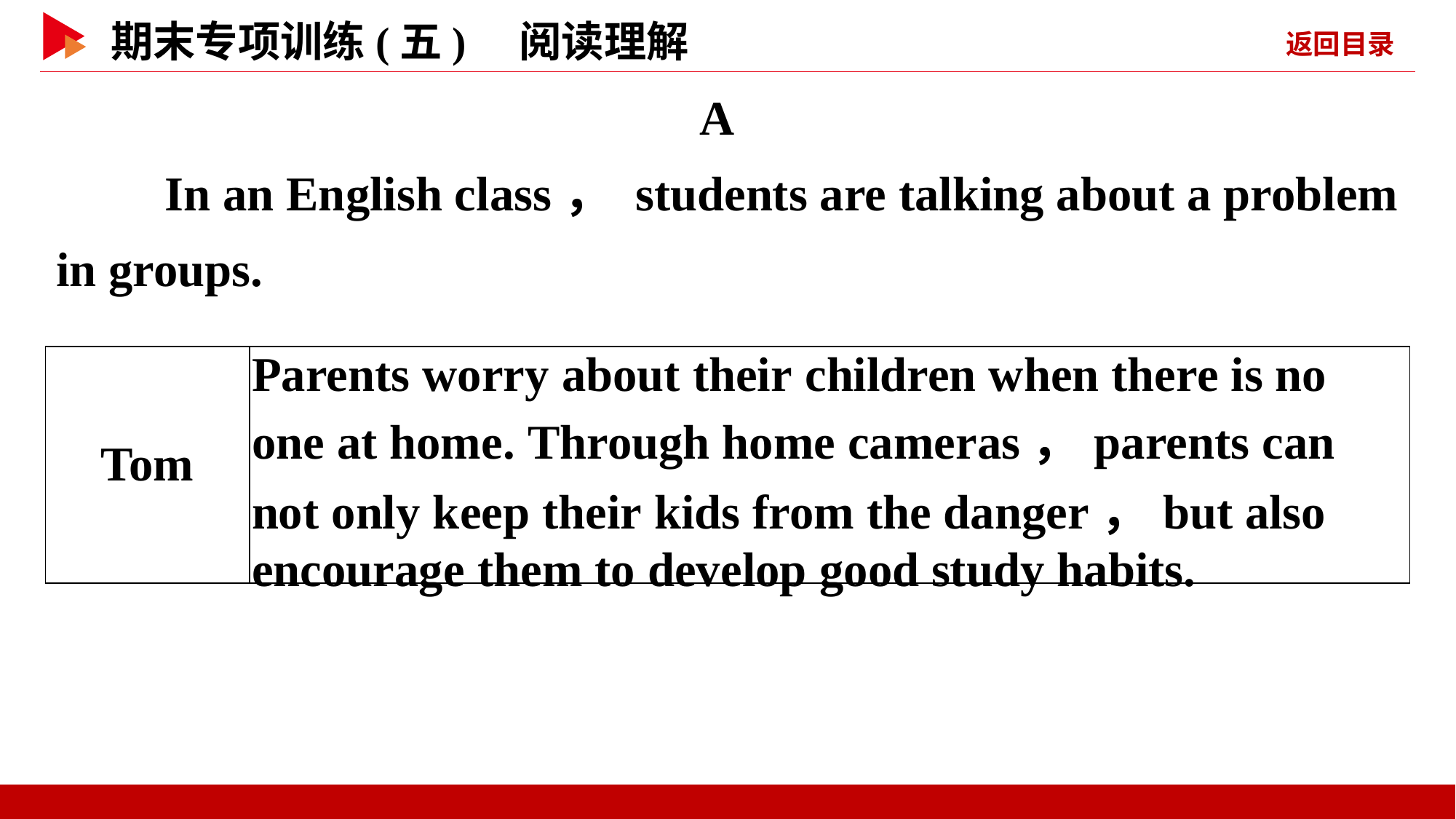

A
　　In an English class， students are talking about a problem in groups.
| Tom | Parents worry about their children when there is no one at home. Through home cameras，parents can not only keep their kids from the danger，but also encourage them to develop good study habits. |
| --- | --- |